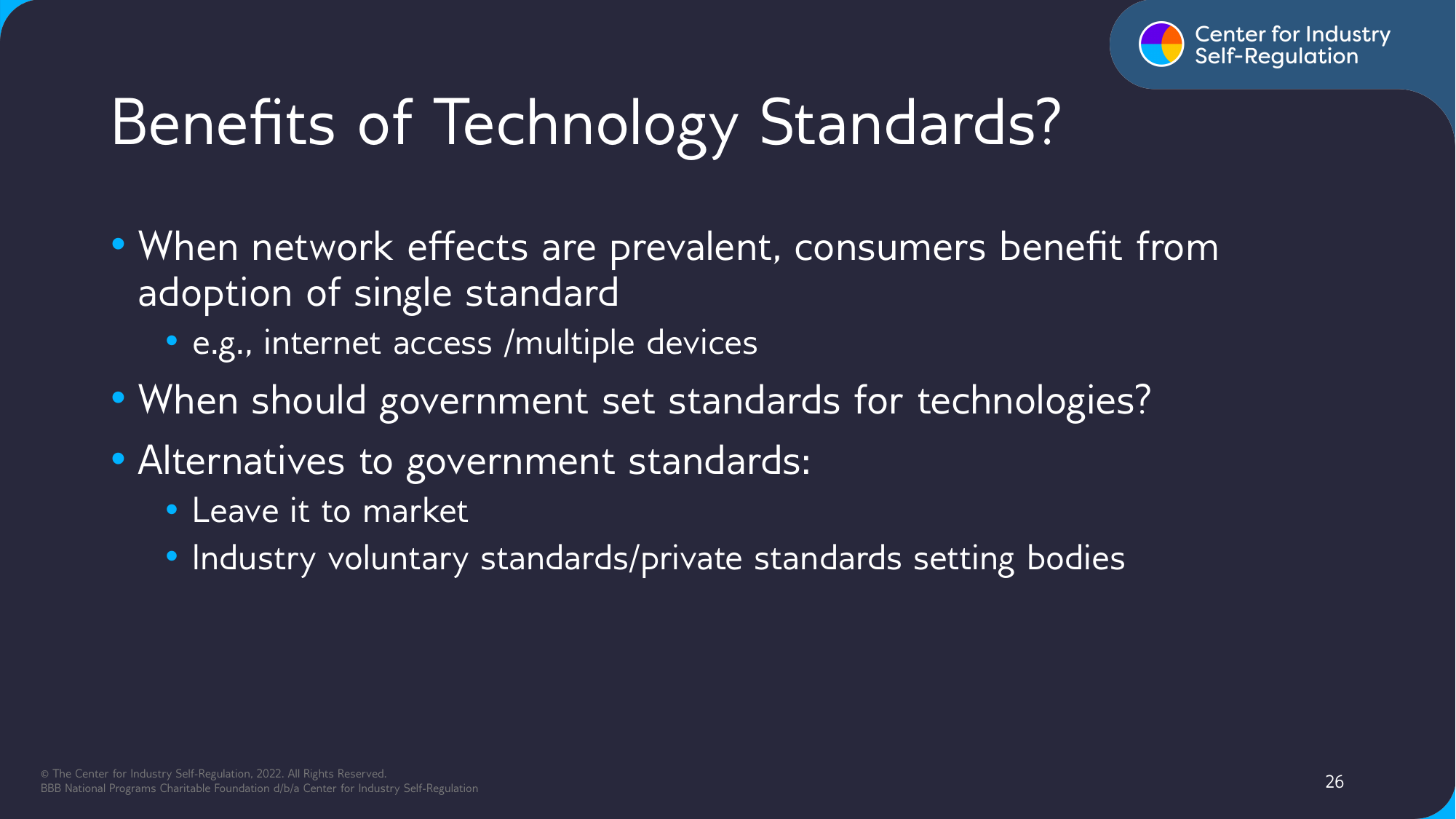

# Benefits of Technology Standards?​
When network effects are prevalent, consumers benefit from adoption of single standard​
e.g., internet access /multiple devices​
When should government set standards for technologies?​
Alternatives to government standards:​
Leave it to market​
Industry voluntary standards/private standards setting bodies​
26